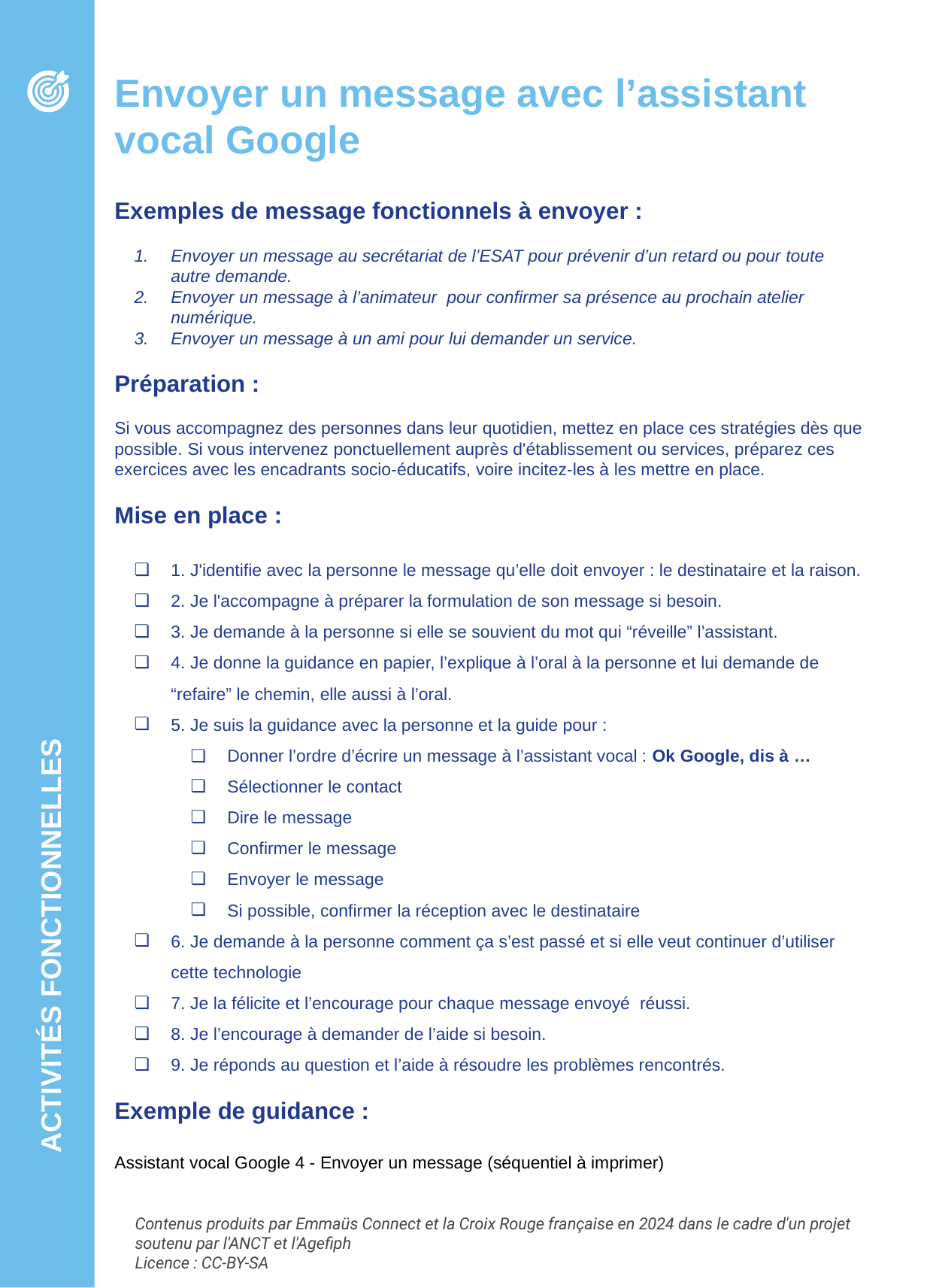

Envoyer un message avec l’assistant vocal Google

Exemples de message fonctionnels à envoyer :

Envoyer un message au secrétariat de l’ESAT pour prévenir d’un retard ou pour toute autre demande.
Envoyer un message à l’animateur  pour confirmer sa présence au prochain atelier numérique.
Envoyer un message à un ami pour lui demander un service.

Préparation :

Si vous accompagnez des personnes dans leur quotidien, mettez en place ces stratégies dès que possible. Si vous intervenez ponctuellement auprès d'établissement ou services, préparez ces exercices avec les encadrants socio-éducatifs, voire incitez-les à les mettre en place.

Mise en place :

1. J'identifie avec la personne le message qu’elle doit envoyer : le destinataire et la raison.
2. Je l'accompagne à préparer la formulation de son message si besoin.
3. Je demande à la personne si elle se souvient du mot qui “réveille” l’assistant.
4. Je donne la guidance en papier, l’explique à l’oral à la personne et lui demande de “refaire” le chemin, elle aussi à l’oral.
5. Je suis la guidance avec la personne et la guide pour :
Donner l’ordre d’écrire un message à l’assistant vocal : Ok Google, dis à …
Sélectionner le contact
Dire le message
Confirmer le message
Envoyer le message
Si possible, confirmer la réception avec le destinataire
6. Je demande à la personne comment ça s’est passé et si elle veut continuer d’utiliser cette technologie
7. Je la félicite et l’encourage pour chaque message envoyé  réussi.
8. Je l’encourage à demander de l’aide si besoin.
9. Je réponds au question et l’aide à résoudre les problèmes rencontrés.

Exemple de guidance :

Assistant vocal Google 4 - Envoyer un message (séquentiel à imprimer)
ACTIVITÉS FONCTIONNELLES
Contenus produits par Emmaüs Connect et la Croix Rouge française en 2024 dans le cadre d'un projet soutenu par l'ANCT et l'Agefiph
Licence : CC-BY-SA